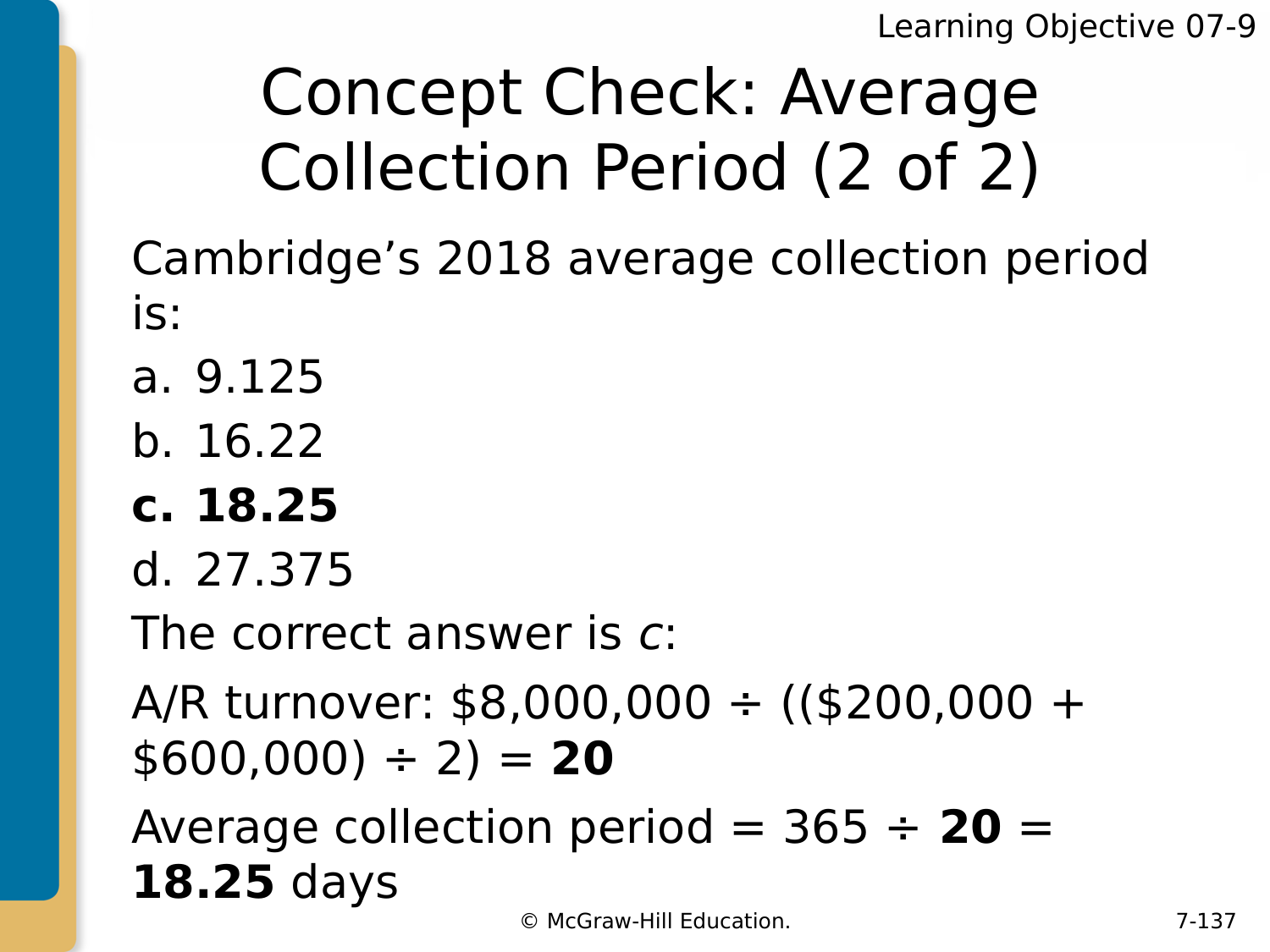

Learning Objective 07-9
# Concept Check: Average Collection Period (2 of 2)
Cambridge’s 2018 average collection period is:
9.125
16.22
18.25
27.375
The correct answer is c:
A/R turnover: $8,000,000 ÷ (($200,000 + $600,000) ÷ 2) = 20
Average collection period = 365 ÷ 20 = 18.25 days